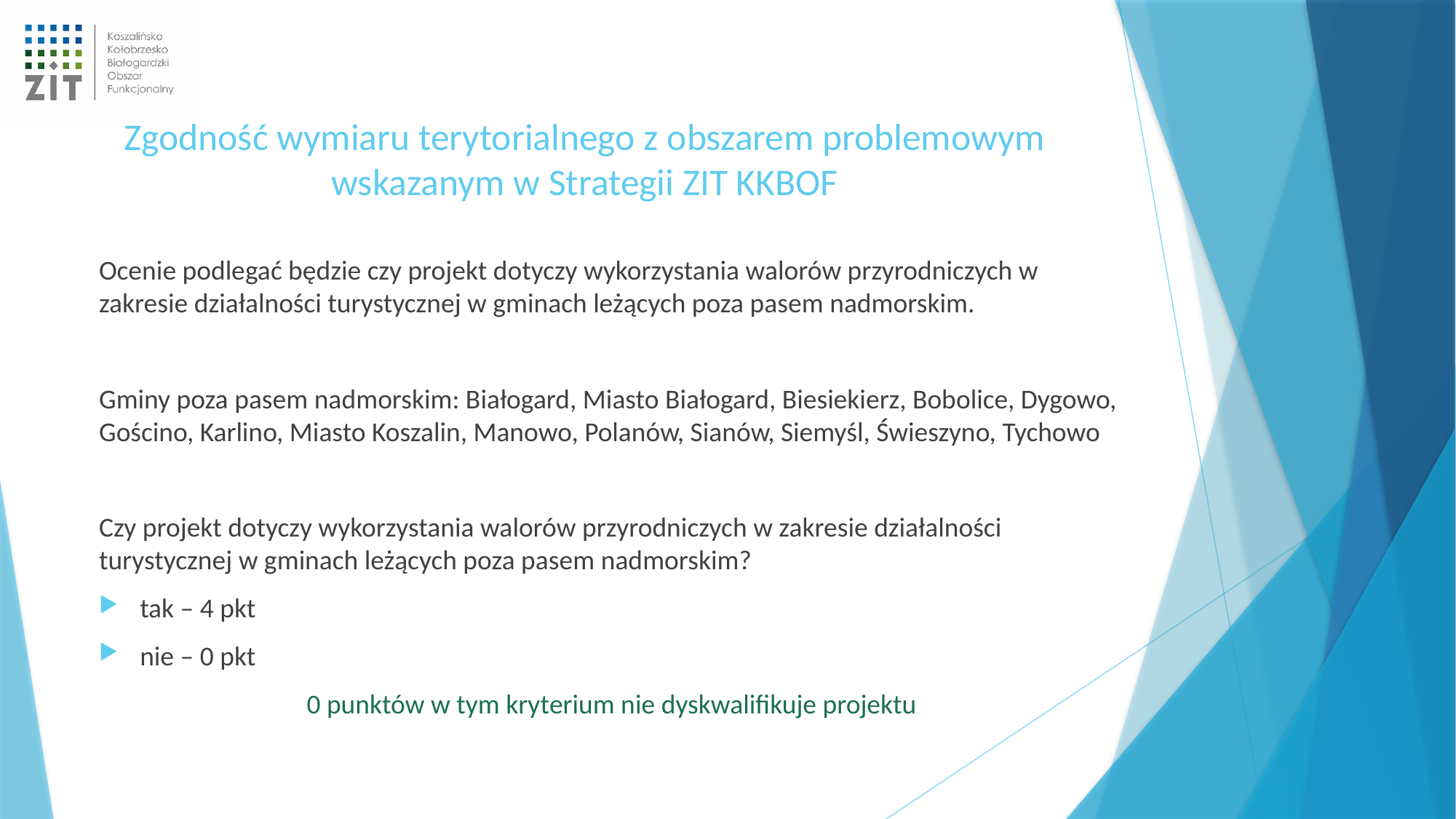

# Zgodność wymiaru terytorialnego z obszarem problemowym wskazanym w Strategii ZIT KKBOF
Ocenie podlegać będzie czy projekt dotyczy wykorzystania walorów przyrodniczych w zakresie działalności turystycznej w gminach leżących poza pasem nadmorskim.

Gminy poza pasem nadmorskim: Białogard, Miasto Białogard, Biesiekierz, Bobolice, Dygowo, Gościno, Karlino, Miasto Koszalin, Manowo, Polanów, Sianów, Siemyśl, Świeszyno, Tychowo

Czy projekt dotyczy wykorzystania walorów przyrodniczych w zakresie działalności turystycznej w gminach leżących poza pasem nadmorskim?
tak – 4 pkt
nie – 0 pkt
0 punktów w tym kryterium nie dyskwalifikuje projektu